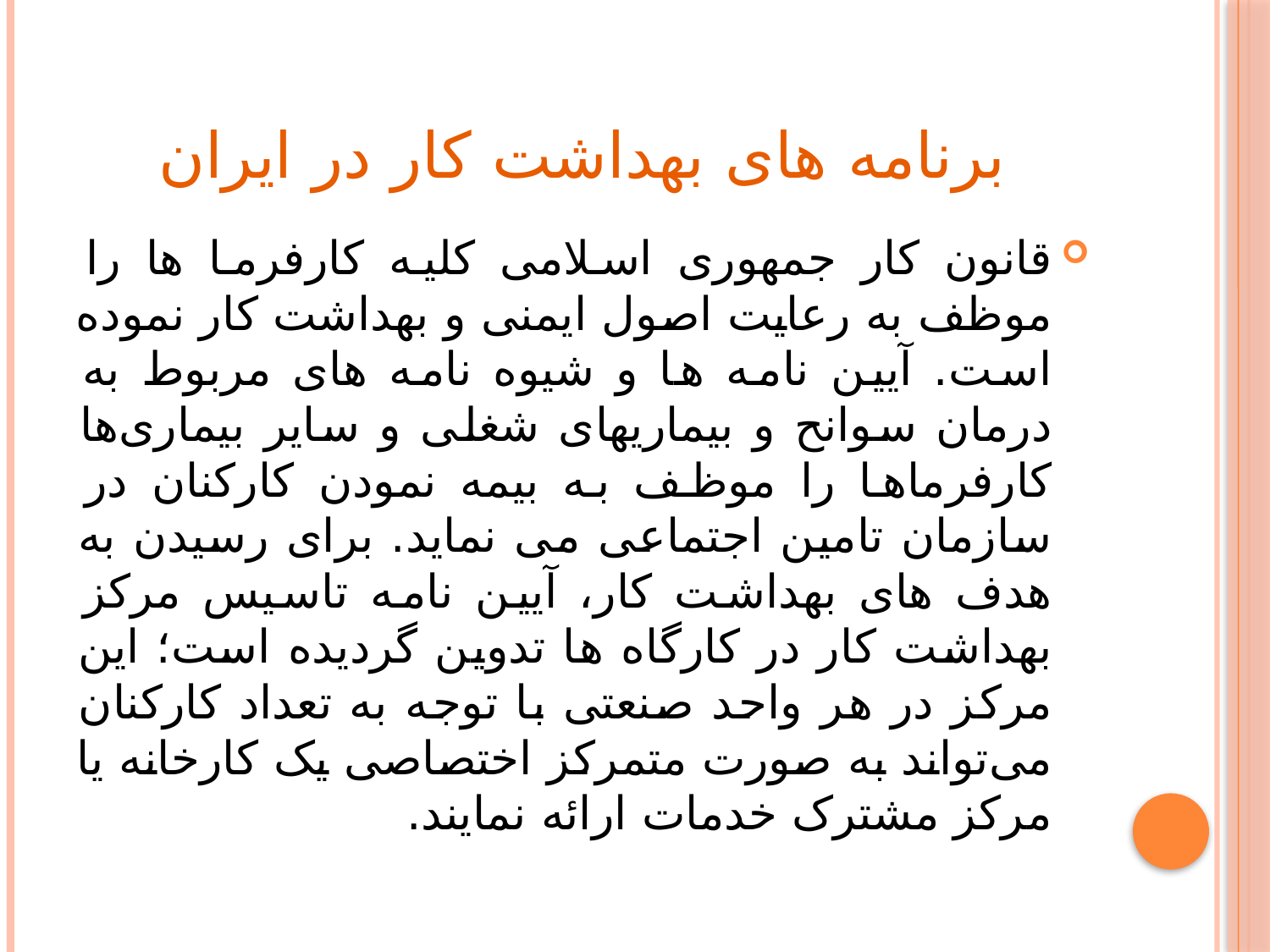

# برنامه های بهداشت کار در ایران
قانون کار جمهوری اسلامی کلیه کارفرما ها را موظف به رعایت اصول ایمنی و بهداشت کار نموده است. آیین نامه ها و شیوه نامه های مربوط به درمان سوانح و بیماریهای شغلی و سایر بیماری‌ها کارفرماها را موظف به بیمه نمودن کارکنان در سازمان تامین اجتماعی می نماید. برای رسیدن به هدف های بهداشت کار، آیین نامه تاسیس مرکز بهداشت کار در کارگاه ها تدوین گردیده است؛ این مرکز در هر واحد صنعتی با توجه به تعداد کارکنان می‌تواند به صورت متمرکز اختصاصی یک کارخانه یا مرکز مشترک خدمات ارائه نمایند.